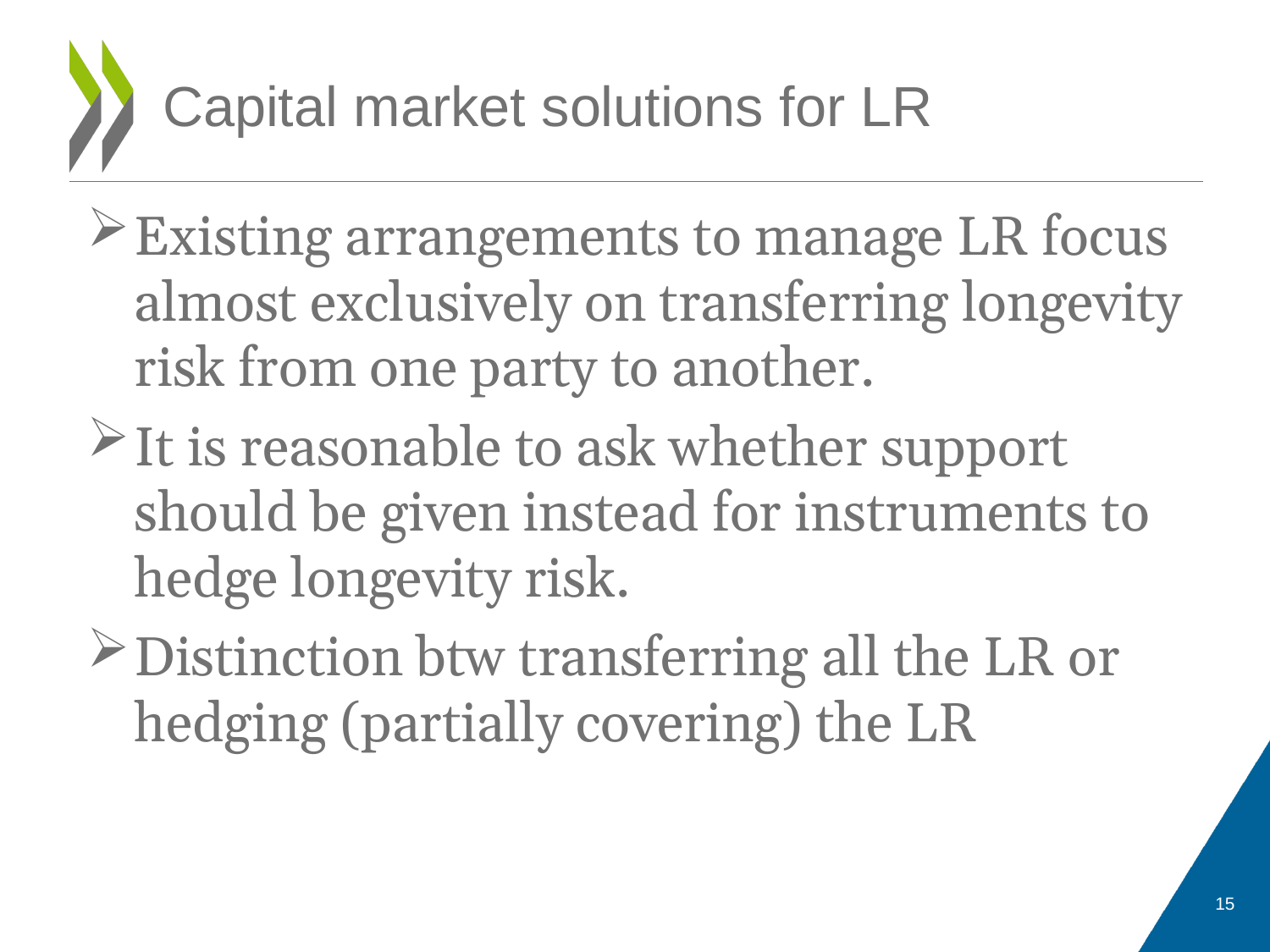

# Capital market solutions for LR
Existing arrangements to manage LR focus almost exclusively on transferring longevity risk from one party to another.
It is reasonable to ask whether support should be given instead for instruments to hedge longevity risk.
Distinction btw transferring all the LR or hedging (partially covering) the LR
15